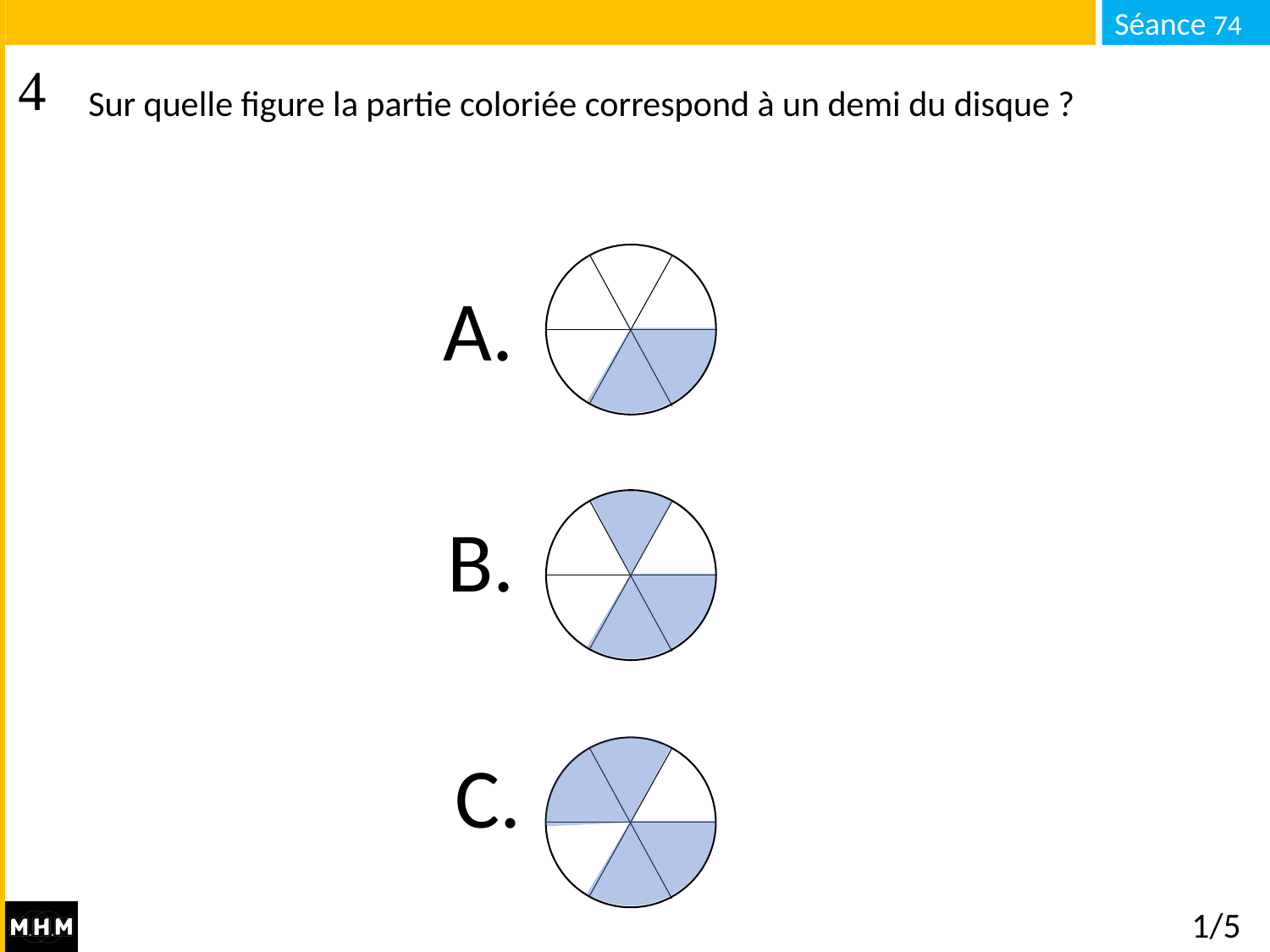

# Sur quelle figure la partie coloriée correspond à un demi du disque ?

A.

B.

C.

1/5